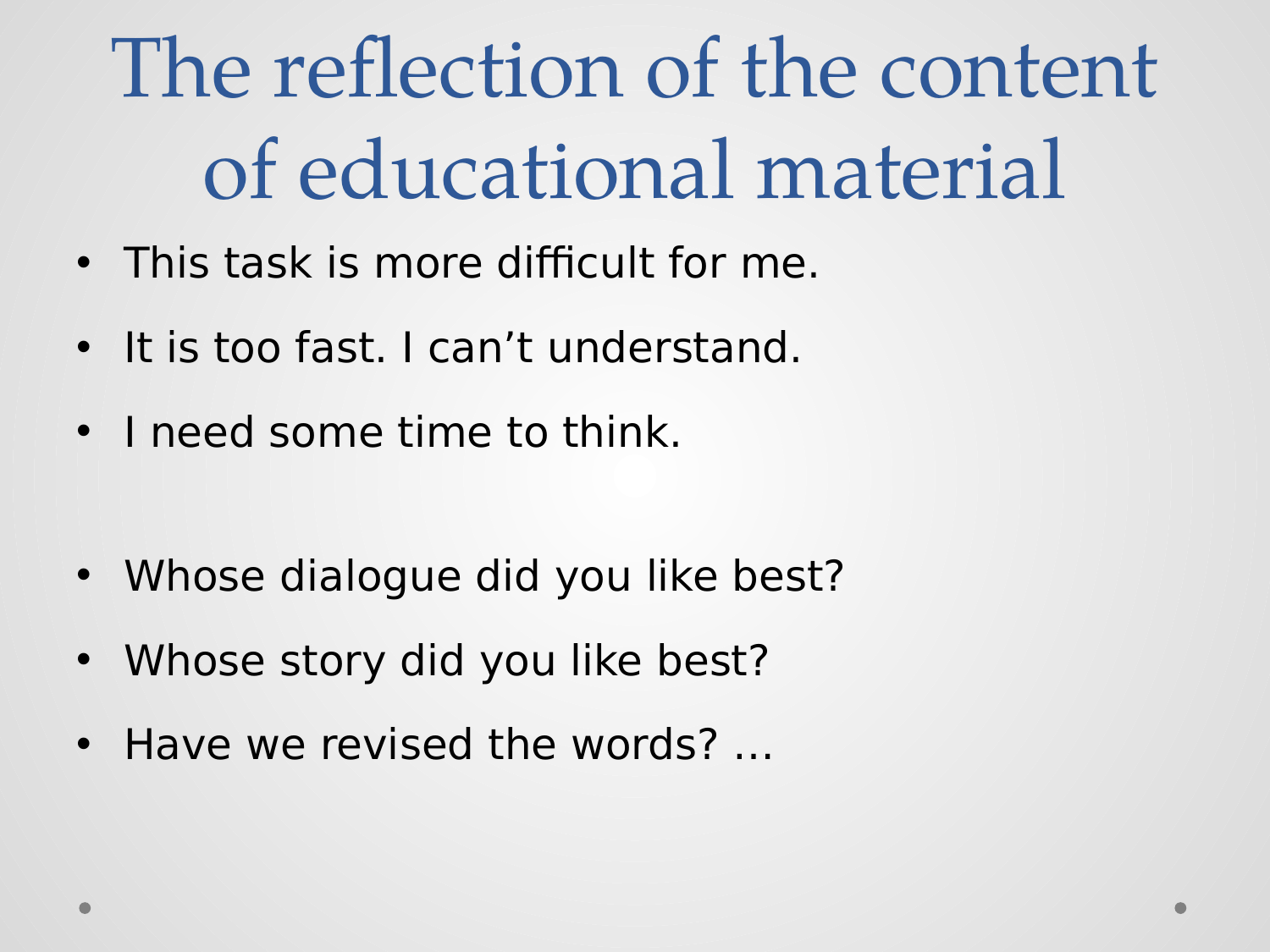

# The reflection of the content of educational material
This task is more difficult for me.
It is too fast. I can’t understand.
I need some time to think.

Whose dialogue did you like best?
Whose story did you like best?
Have we revised the words? …